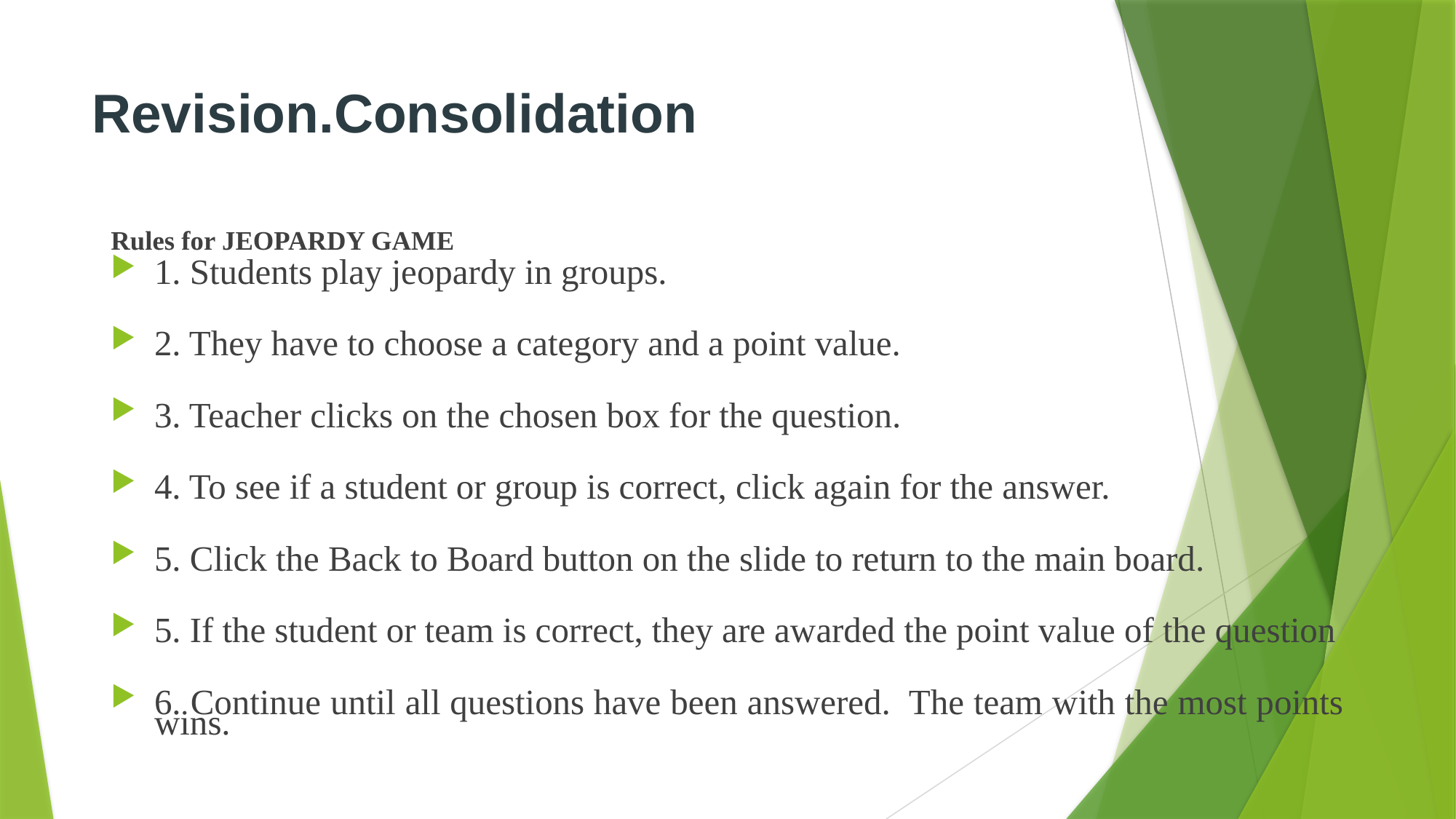

# Revision.Consolidation
Rules for JEOPARDY GAME
1. Students play jeopardy in groups.

2. They have to choose a category and a point value.

3. Teacher clicks on the chosen box for the question.

4. To see if a student or group is correct, click again for the answer.

5. Click the Back to Board button on the slide to return to the main board.

5. If the student or team is correct, they are awarded the point value of the question

6. Continue until all questions have been answered.  The team with the most points wins.